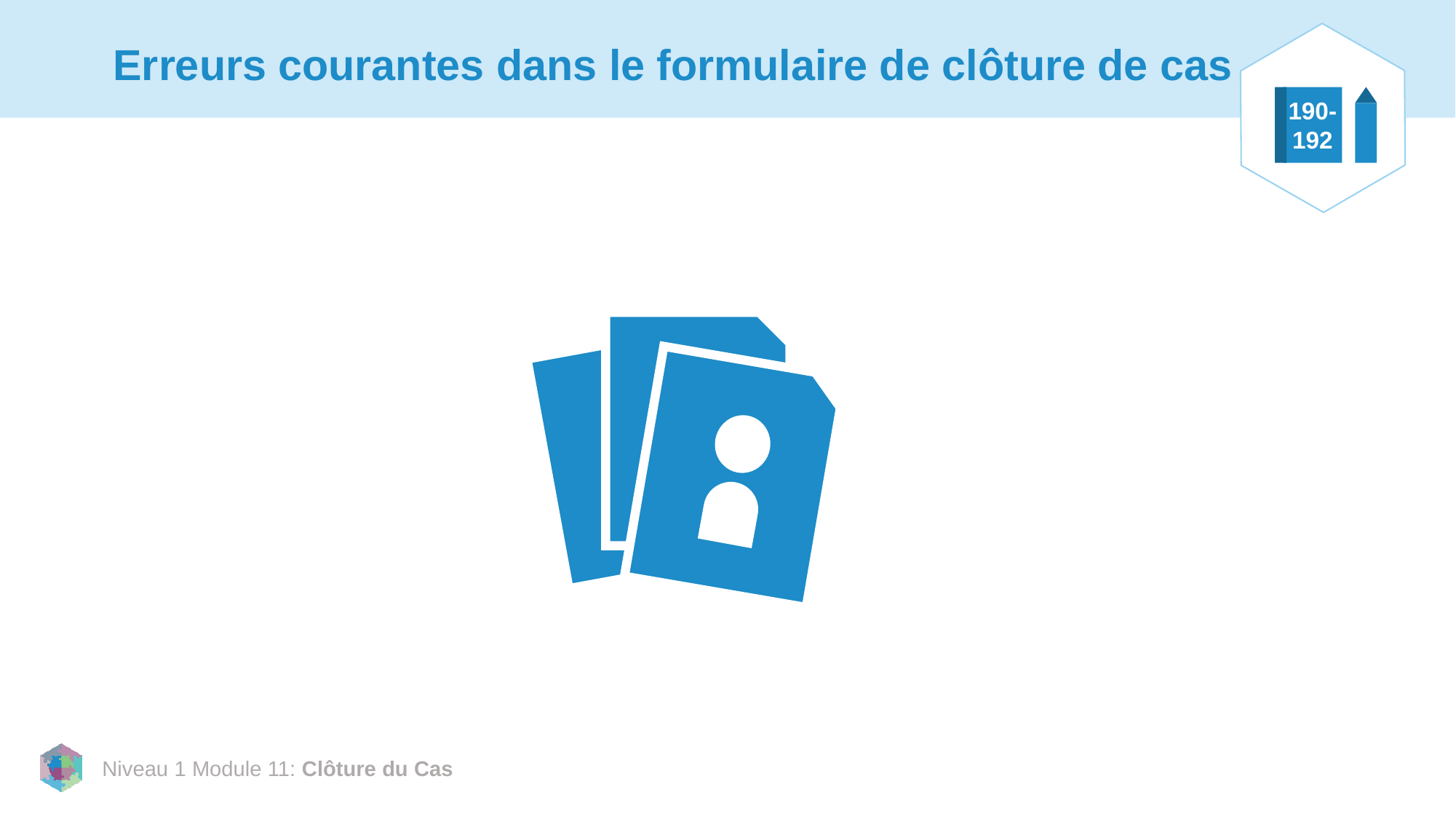

# Erreurs courantes dans le formulaire de clôture de cas

190-
192